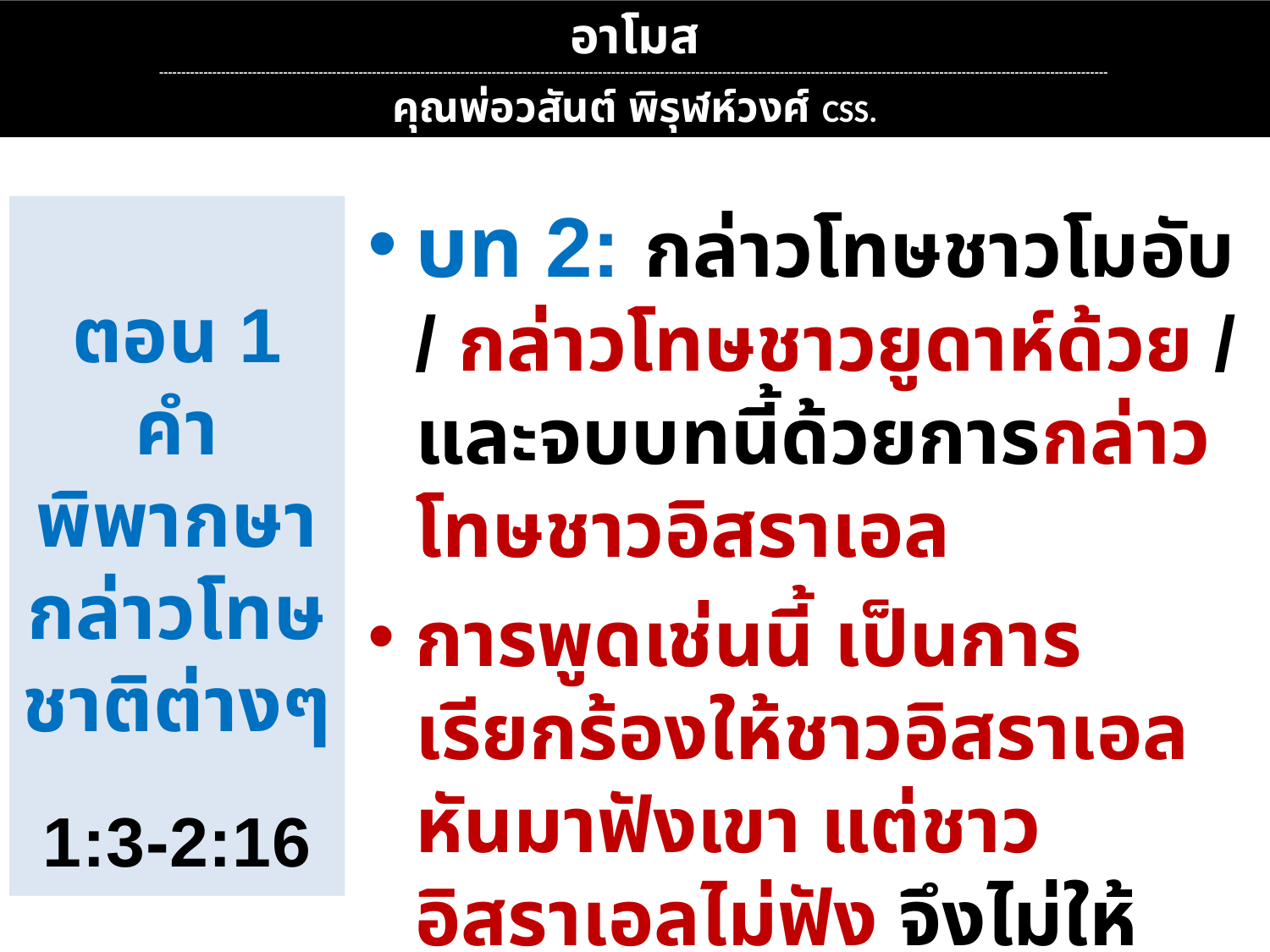

อาโมส
----------------------------------------------------------------------------------------------------------------------------------------------------------------------------------------------------------------------
คุณพ่อวสันต์ พิรุฬห์วงศ์ CSS.
บท 2: กล่าวโทษชาวโมอับ / กล่าวโทษชาวยูดาห์ด้วย / และจบบทนี้ด้วยการกล่าวโทษชาวอิสราเอล
การพูดเช่นนี้ เป็นการเรียกร้องให้ชาวอิสราเอลหันมาฟังเขา แต่ชาวอิสราเอลไม่ฟัง จึงไม่ให้ความสำคัญกับคำเทศน์สอนของเขา

ตอน 1
คำพิพากษากล่าวโทษชาติต่างๆ

1:3-2:16